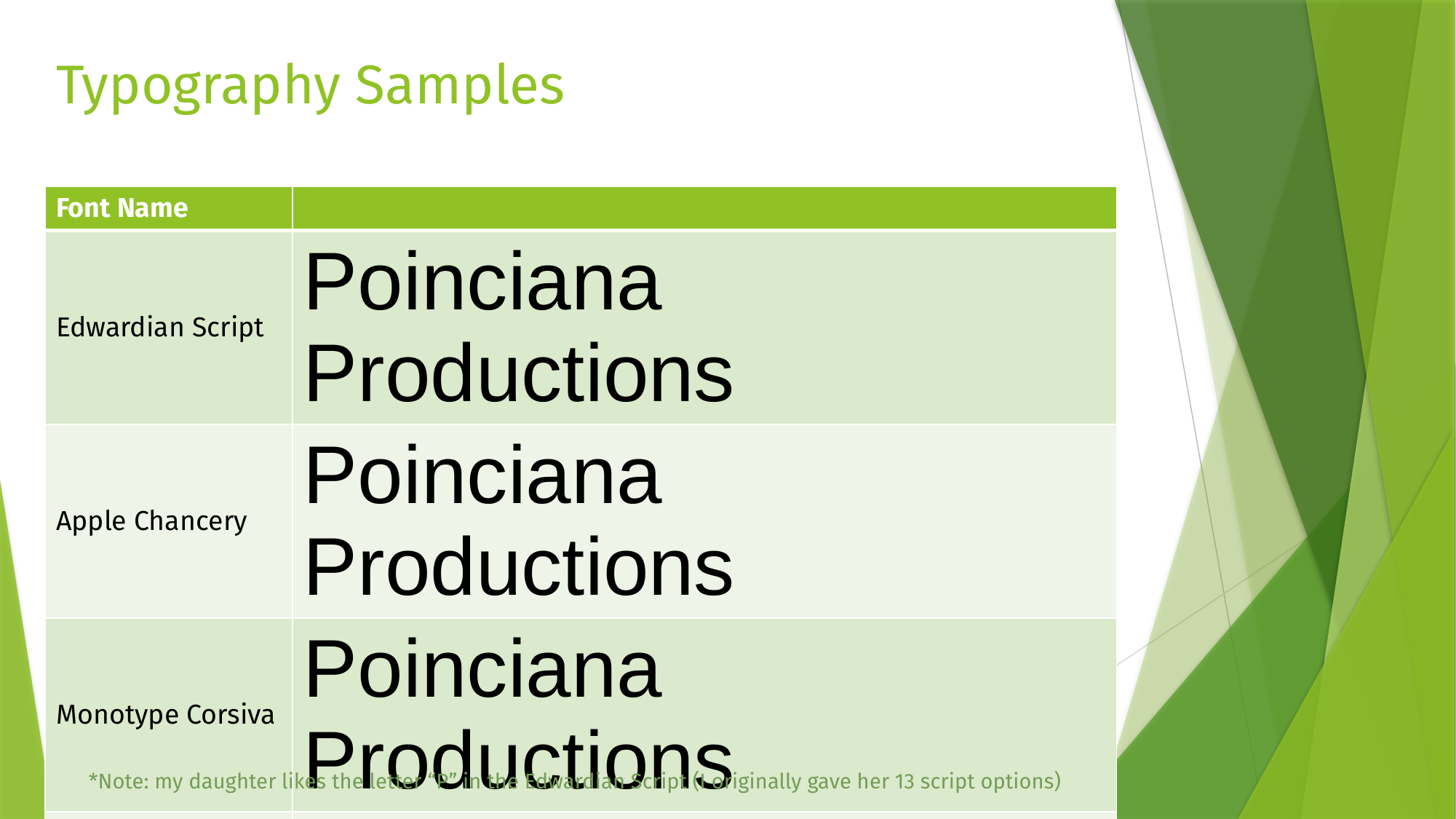

# Typography Samples
| Font Name |  |
| --- | --- |
| Edwardian Script | Poinciana Productions |
| Apple Chancery | Poinciana Productions |
| Monotype Corsiva | Poinciana Productions |
| Brush Script | Poinciana Productions |
*Note: my daughter likes the letter “P” in the Edwardian Script (I originally gave her 13 script options)